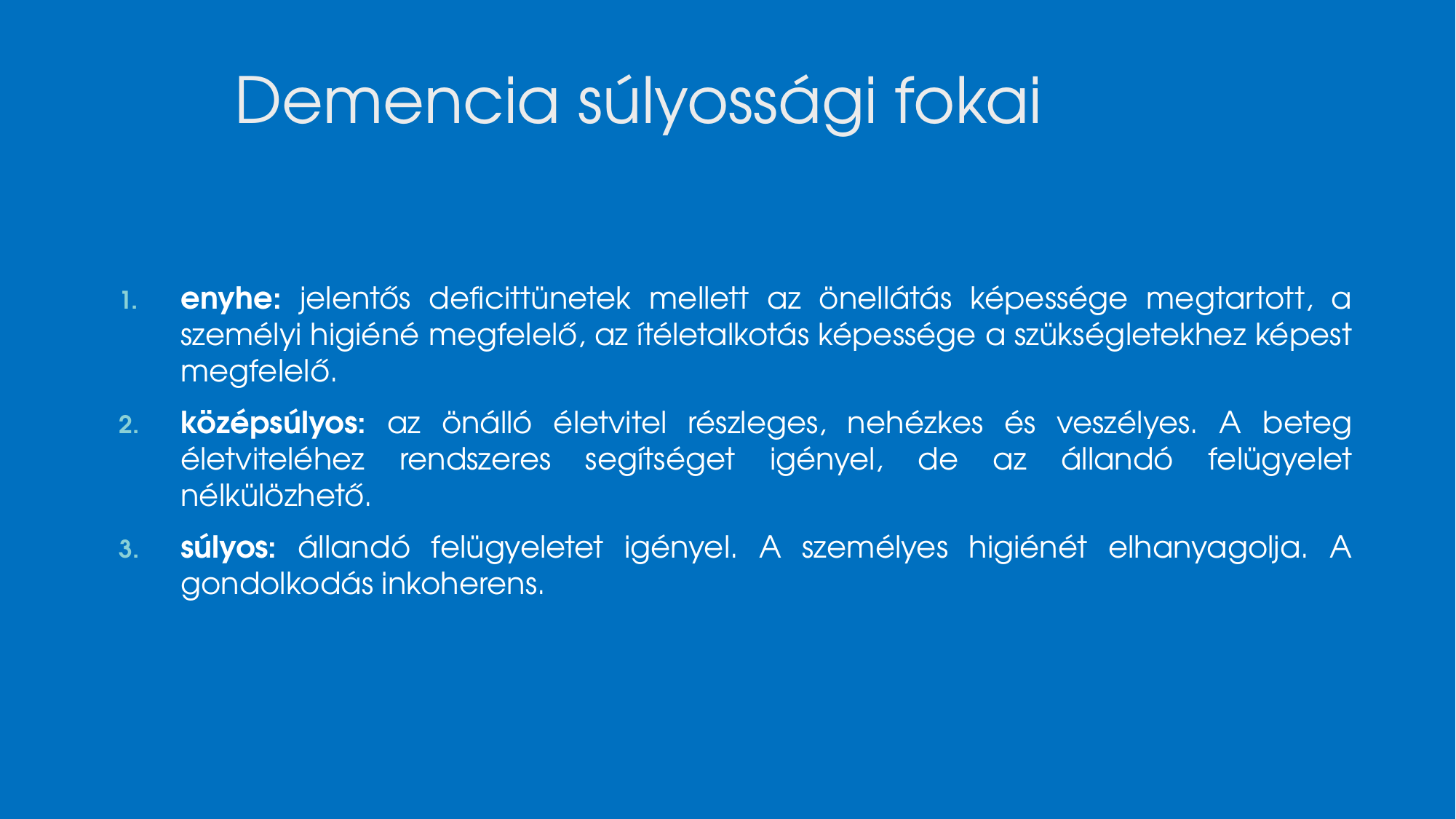

18
# Demencia súlyossági fokai
enyhe: jelentős deficittünetek mellett az önellátás képessége megtartott, a személyi higiéné megfelelő, az ítéletalkotás képessége a szükségletekhez képest megfelelő.
középsúlyos: az önálló életvitel részleges, nehézkes és veszélyes. A beteg életviteléhez rendszeres segítséget igényel, de az állandó felügyelet nélkülözhető.
súlyos: állandó felügyeletet igényel. A személyes higiénét elhanyagolja. A gondolkodás inkoherens.